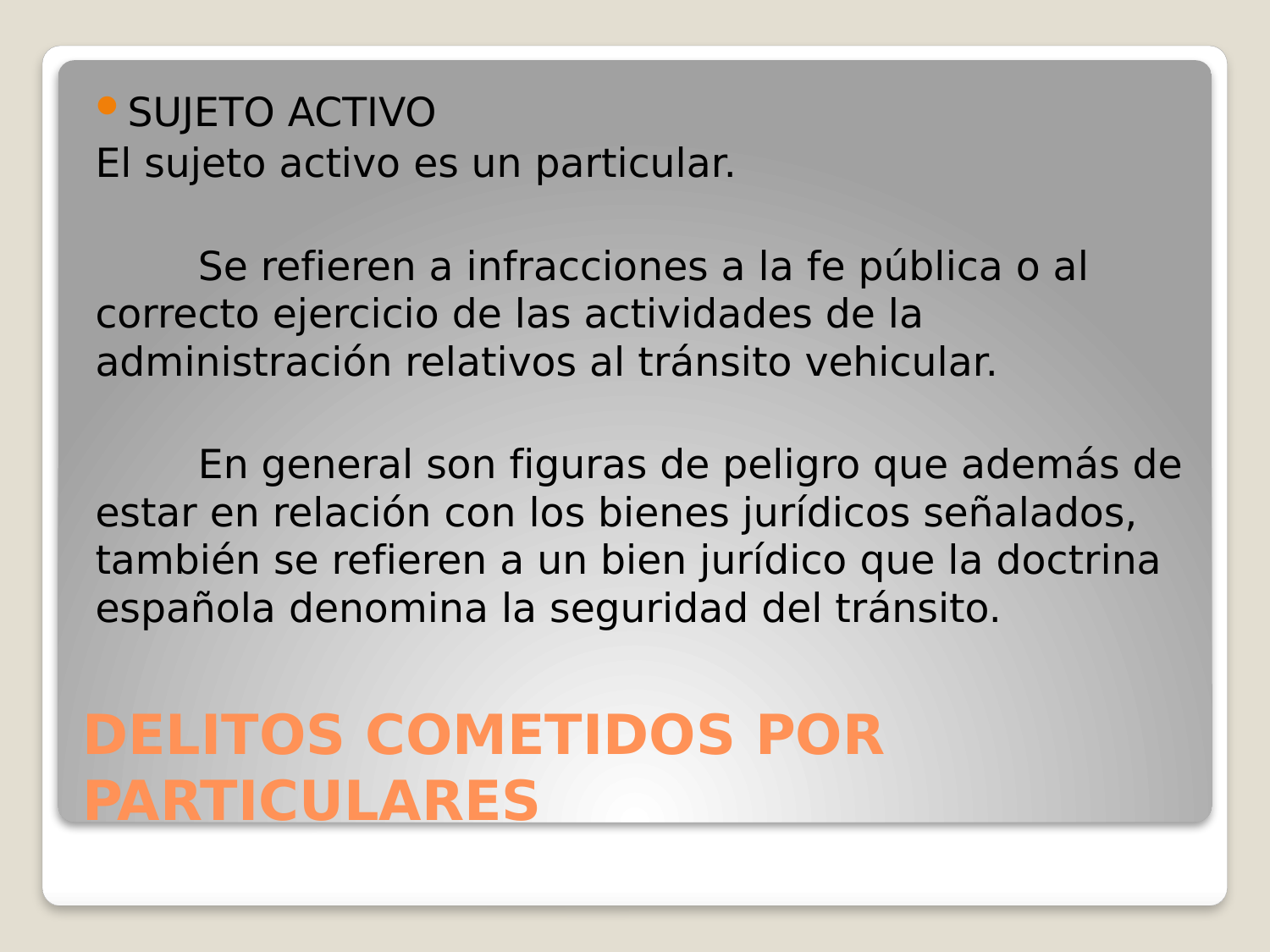

SUJETO ACTIVO
El sujeto activo es un particular.

	Se refieren a infracciones a la fe pública o al correcto ejercicio de las actividades de la administración relativos al tránsito vehicular.

	En general son figuras de peligro que además de estar en relación con los bienes jurídicos señalados, también se refieren a un bien jurídico que la doctrina española denomina la seguridad del tránsito.

# DELITOS COMETIDOS POR PARTICULARES